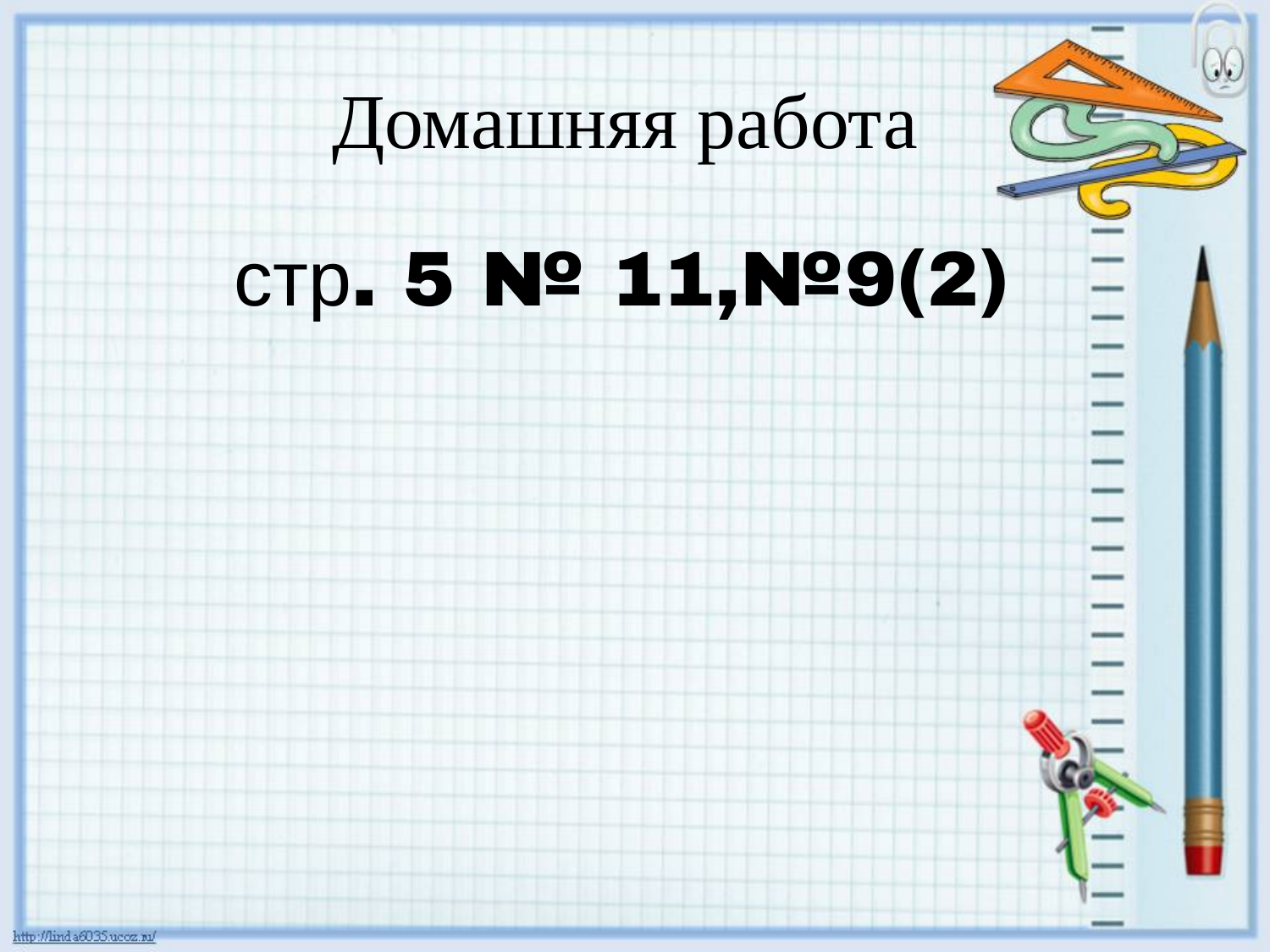

# Домашняя работа
стр. 5 № 11,№9(2)